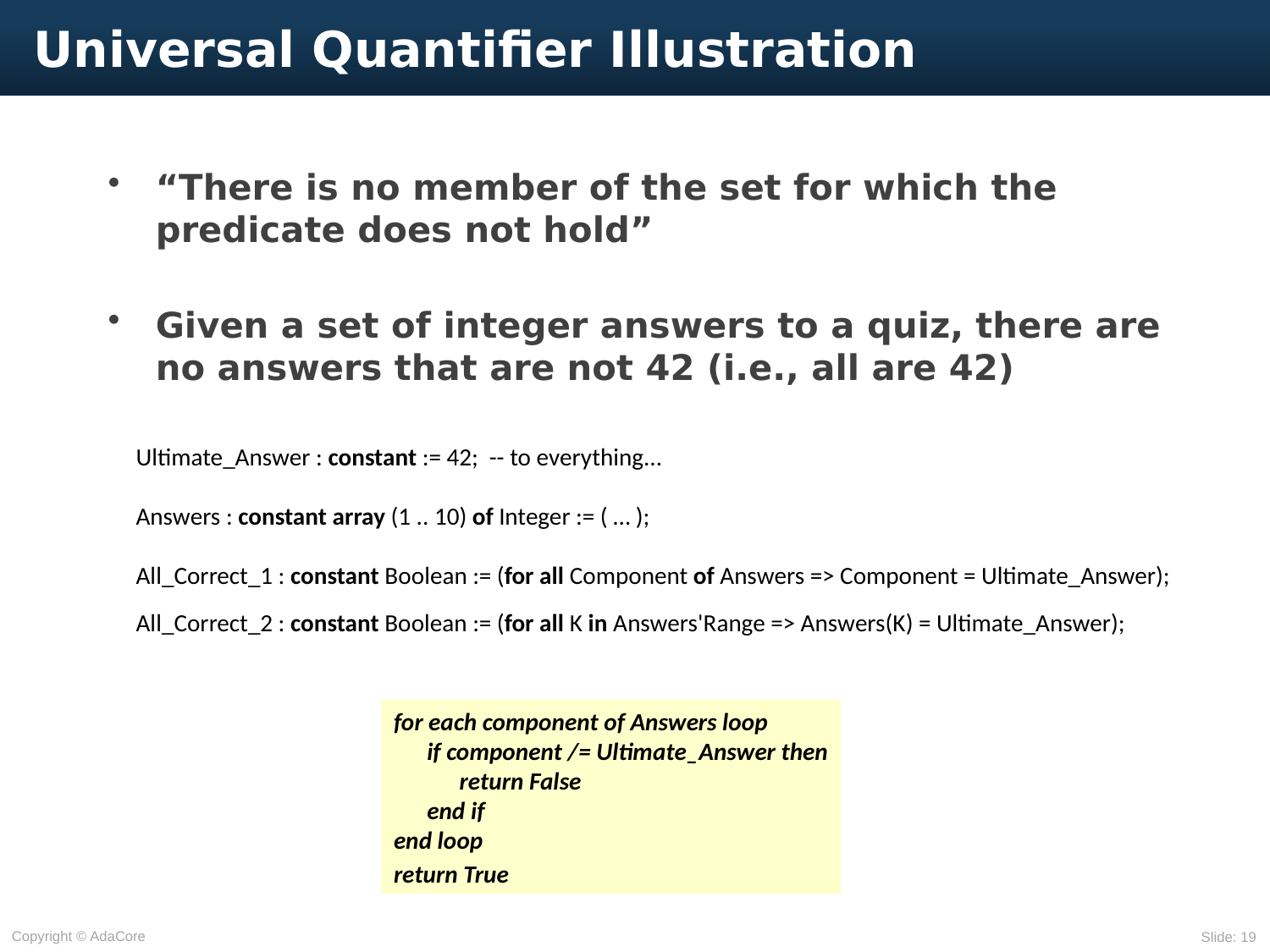

# Universal Quantifier Illustration
“There is no member of the set for which the predicate does not hold”
Given a set of integer answers to a quiz, there are no answers that are not 42 (i.e., all are 42)
Ultimate_Answer : constant := 42;  -- to everything...

Answers : constant array (1 .. 10) of Integer := ( … );

All_Correct_1 : constant Boolean := (for all Component of Answers => Component = Ultimate_Answer);
All_Correct_2 : constant Boolean := (for all K in Answers'Range => Answers(K) = Ultimate_Answer);
for each component of Answers loop
	if component /= Ultimate_Answer then
		return False
	end if
end loop
return True